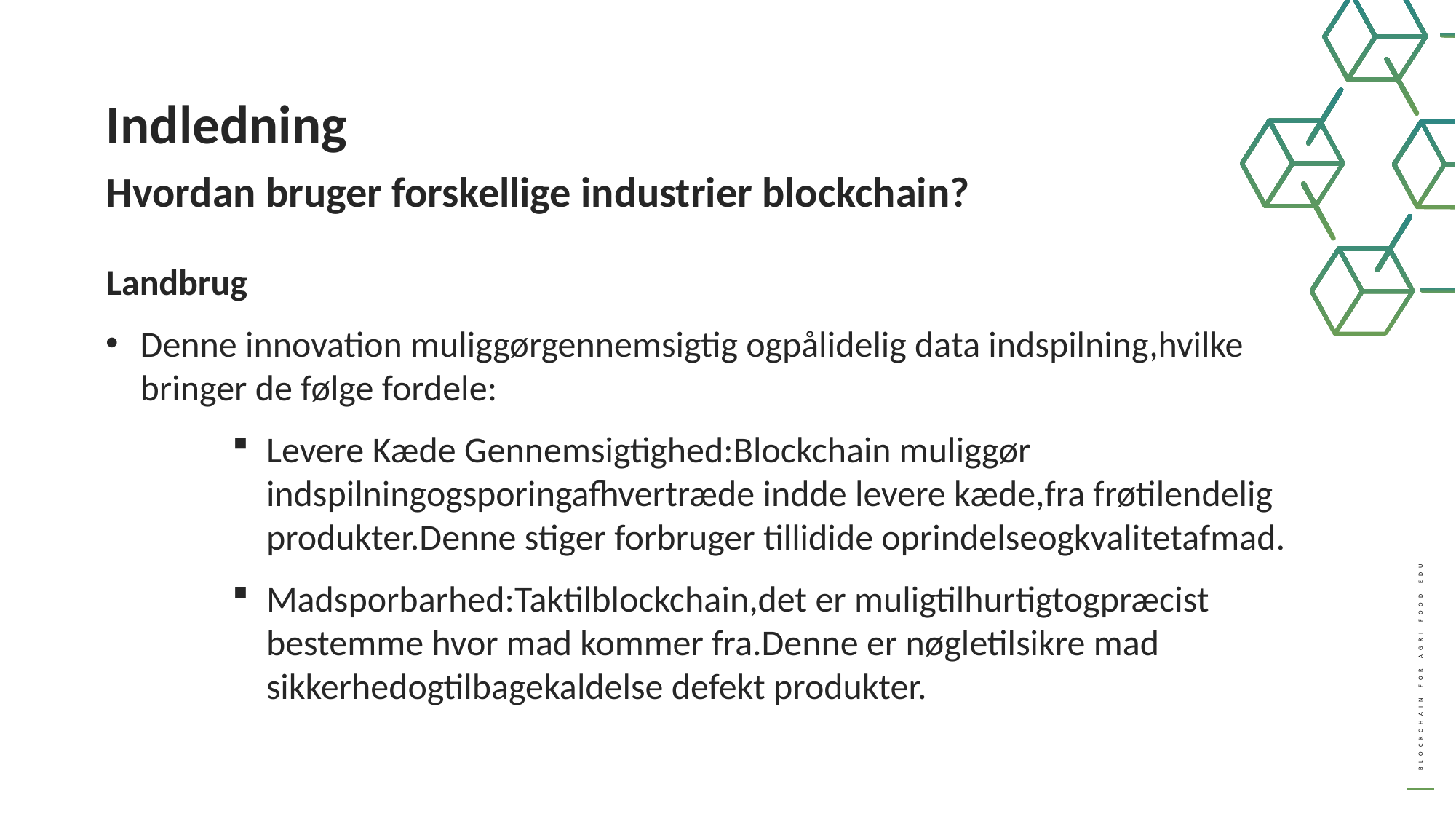

Indledning
Hvordan bruger forskellige industrier blockchain?
Landbrug
Denne innovation muliggørgennemsigtig ogpålidelig data indspilning,hvilke bringer de følge fordele:
Levere Kæde Gennemsigtighed:Blockchain muliggør indspilningogsporingafhvertræde indde levere kæde,fra frøtilendelig produkter.Denne stiger forbruger tillidide oprindelseogkvalitetafmad.
Madsporbarhed:Taktilblockchain,det er muligtilhurtigtogpræcist bestemme hvor mad kommer fra.Denne er nøgletilsikre mad sikkerhedogtilbagekaldelse defekt produkter.